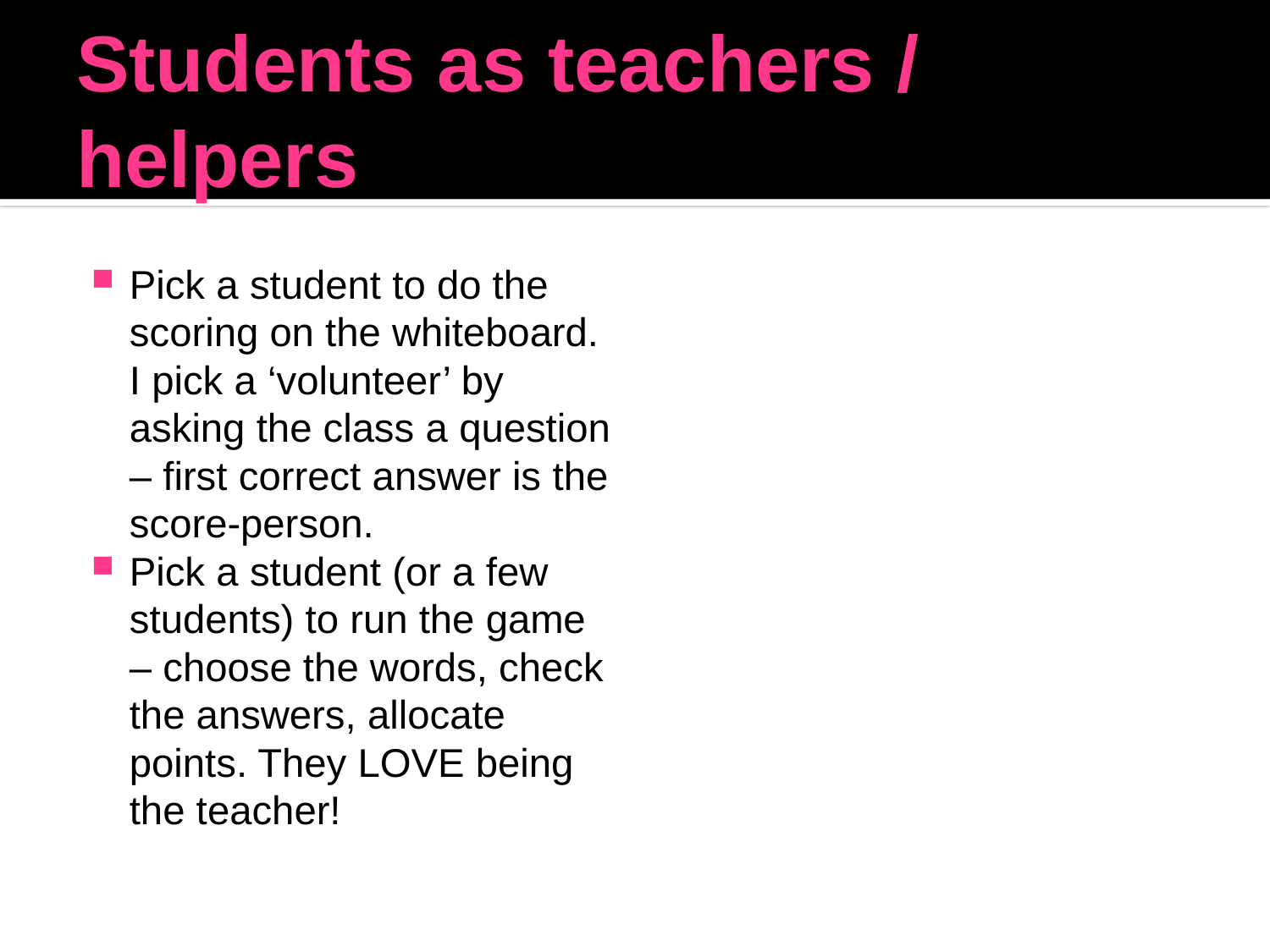

# Students as teachers / helpers
Pick a student to do the scoring on the whiteboard. I pick a ‘volunteer’ by asking the class a question – first correct answer is the score-person.
Pick a student (or a few students) to run the game – choose the words, check the answers, allocate points. They LOVE being the teacher!